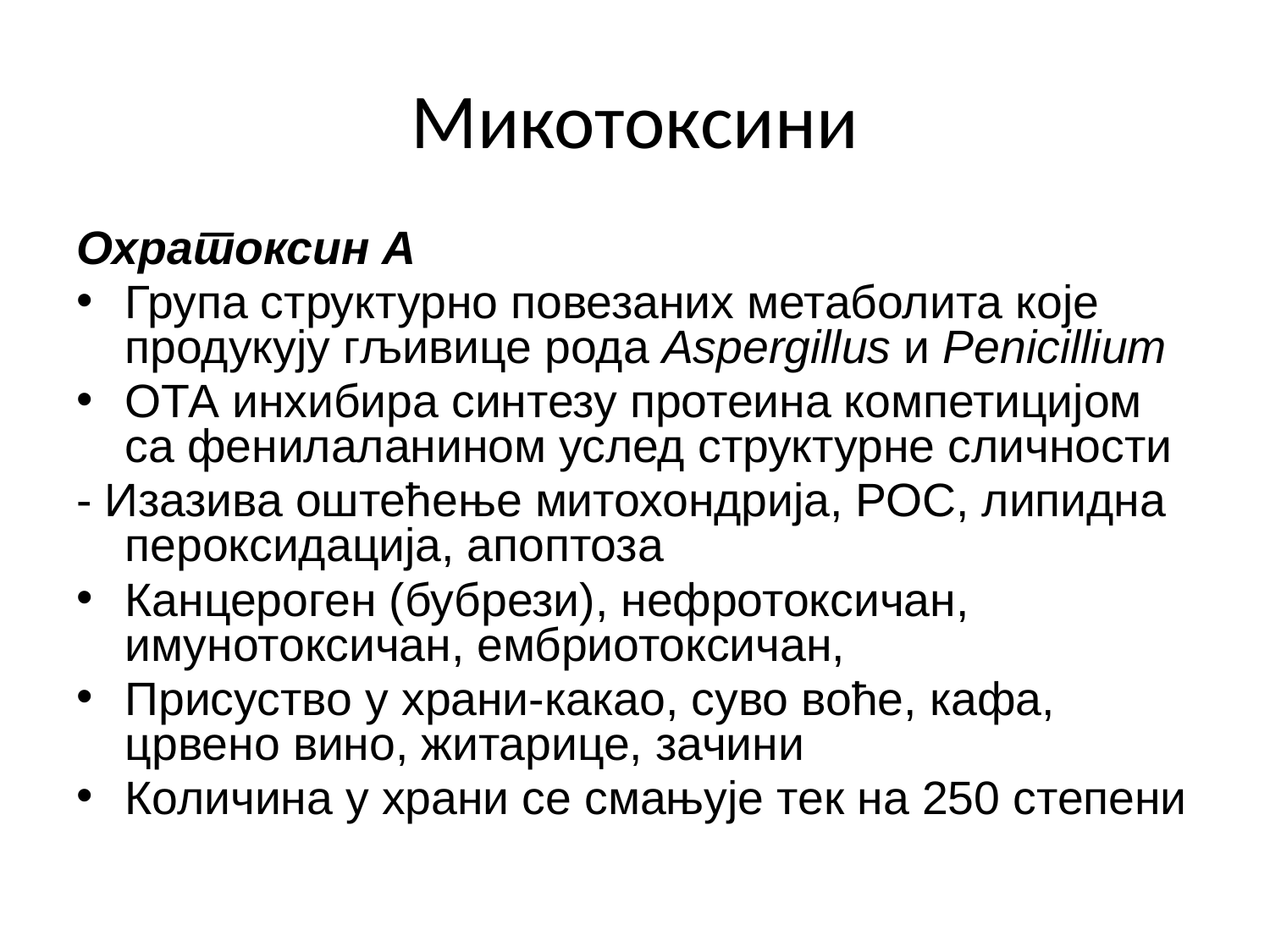

# Микотоксини
Охратоксин А
Група структурно повезаних метаболита које продукују гљивице рода Aspergillus и Penicillium
ОТА инхибира синтезу протеина компетицијом са фенилаланином услед структурне сличности
- Изазива оштећење митохондрија, РОС, липидна пероксидација, апоптоза
Канцероген (бубрези), нефротоксичан, имунотоксичан, ембриотоксичан,
Присуство у храни-какао, суво воће, кафа,  црвено вино, житарице, зачини
Количина у храни се смањује тек на 250 степени